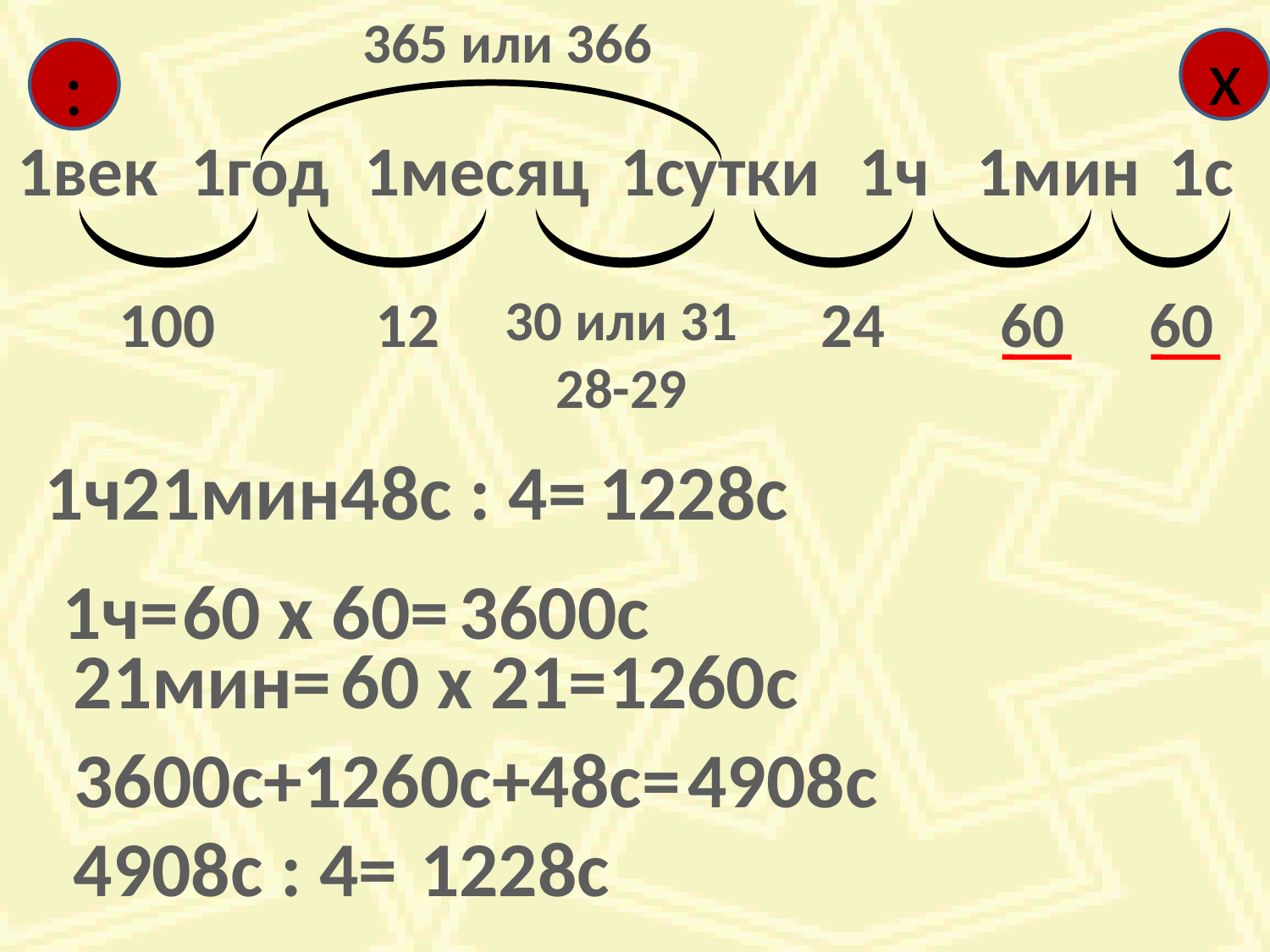

365 или 366

х
:
1век
1год
1месяц
1сутки
1ч
1мин
1с

100
12
30 или 31
28-29
24
60
60
1ч21мин48с : 4=
1228с
1ч=
60 х 60=
3600с
21мин=
60 х 21=
1260с
3600с+1260с+48с=
4908с
4908с : 4=
1228с